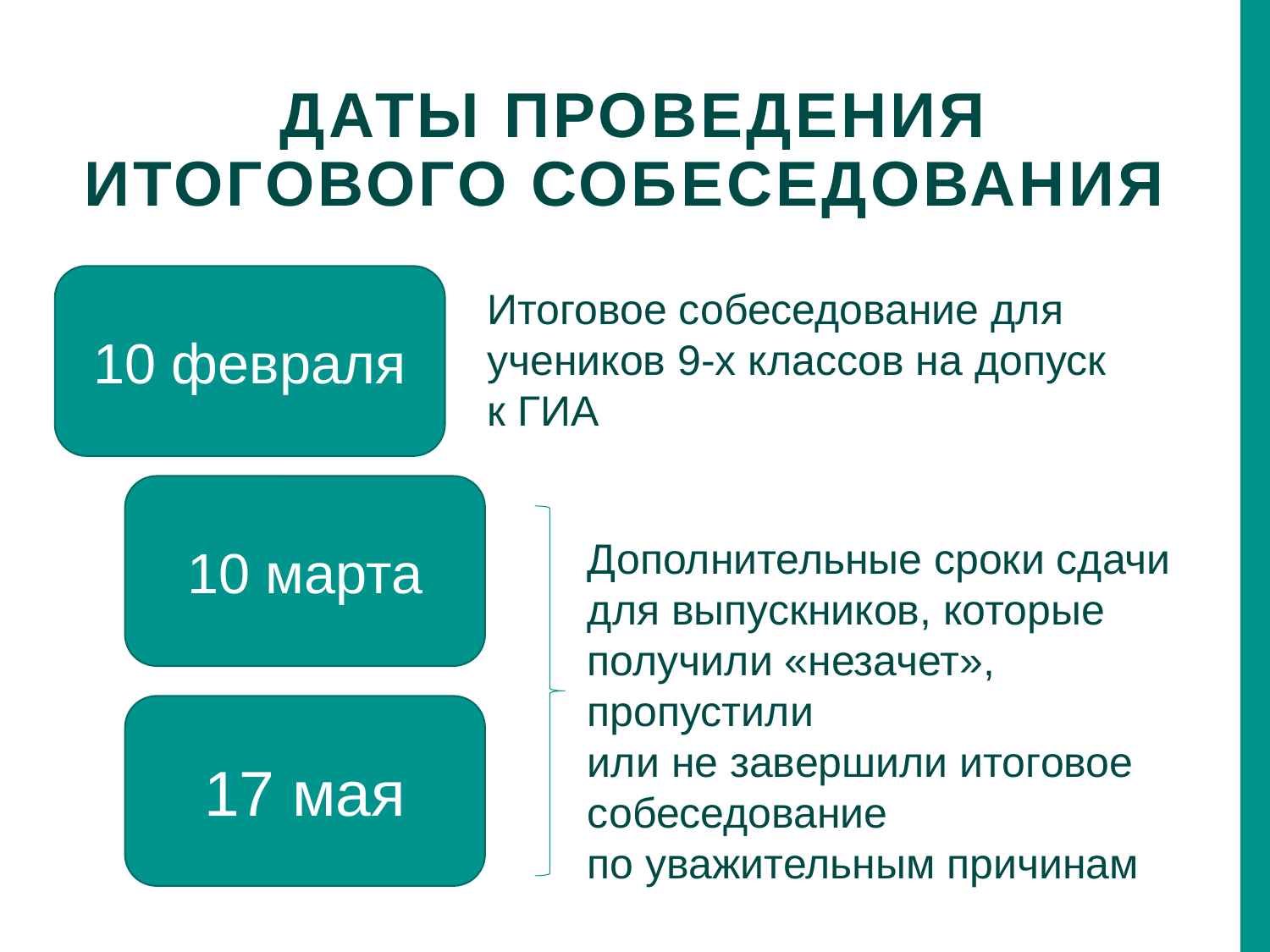

# Даты проведения итогового собеседования
10 февраля
Итоговое собеседование для учеников 9-х классов на допуск
к ГИА
10 марта

Дополнительные сроки сдачи для выпускников, которые получили «незачет», пропустили
или не завершили итоговое собеседование
по уважительным причинам
17 мая